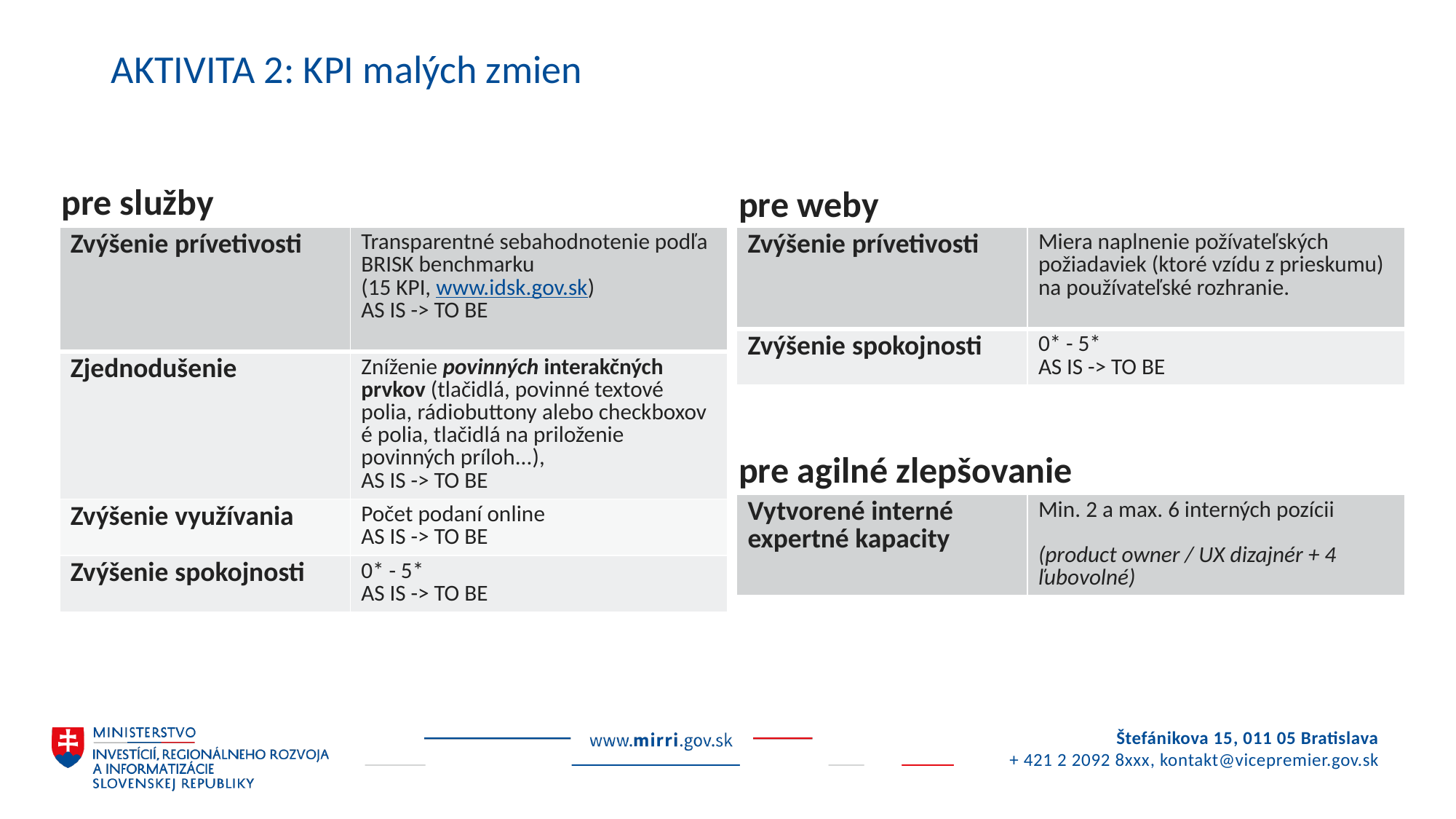

# AKTIVITA 2: KPI malých zmien
pre služby
pre weby

| Zvýšenie prívetivosti | Transparentné sebahodnotenie podľa BRISK benchmarku (15 KPI, www.idsk.gov.sk) AS IS -> TO BE |
| --- | --- |
| Zjednodušenie | Zníženie povinných interakčných prvkov (tlačidlá, povinné textové polia, rádiobuttony alebo checkboxové polia, tlačidlá na priloženie povinných príloh...), AS IS -> TO BE |
| Zvýšenie využívania | Počet podaní online AS IS -> TO BE |
| Zvýšenie spokojnosti | 0\* - 5\* AS IS -> TO BE |
| Zvýšenie prívetivosti | Miera naplnenie požívateľských požiadaviek (ktoré vzídu z prieskumu) na používateľské rozhranie. |
| --- | --- |
| Zvýšenie spokojnosti | 0\* - 5\* AS IS -> TO BE |

pre agilné zlepšovanie
| Vytvorené interné expertné kapacity | Min. 2 a max. 6 interných pozícii (product owner / UX dizajnér + 4 ľubovolné) |
| --- | --- |